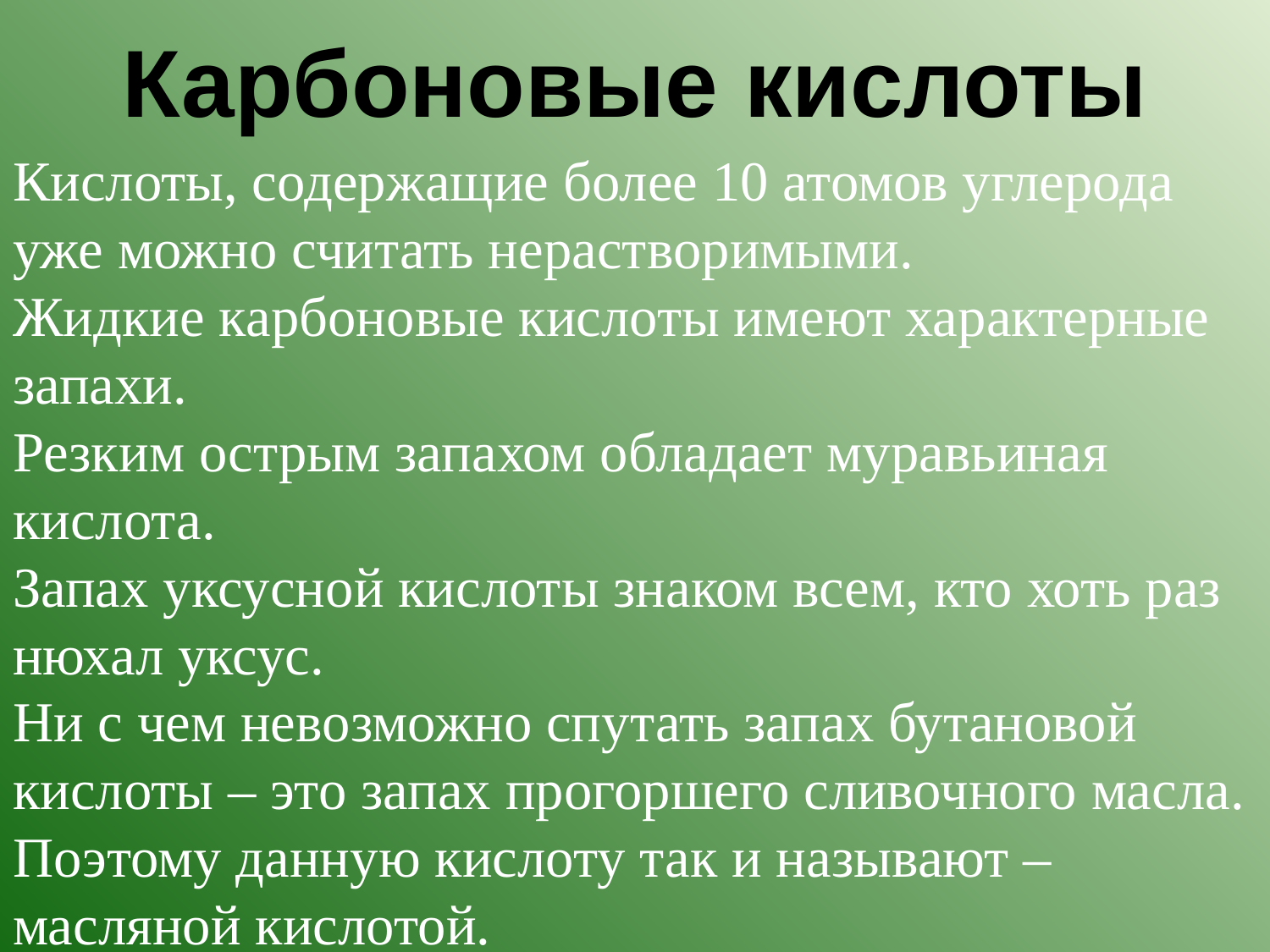

Карбоновые кислоты
# Кислоты, содержащие более 10 атомов углерода уже можно считать нерастворимыми. Жидкие карбоновые кислоты имеют характерные запахи. Резким острым запахом обладает муравьиная кислота. Запах уксусной кислоты знаком всем, кто хоть раз нюхал уксус. Ни с чем невозможно спутать запах бутановой кислоты – это запах прогоршего сливочного масла. Поэтому данную кислоту так и называют – масляной кислотой.